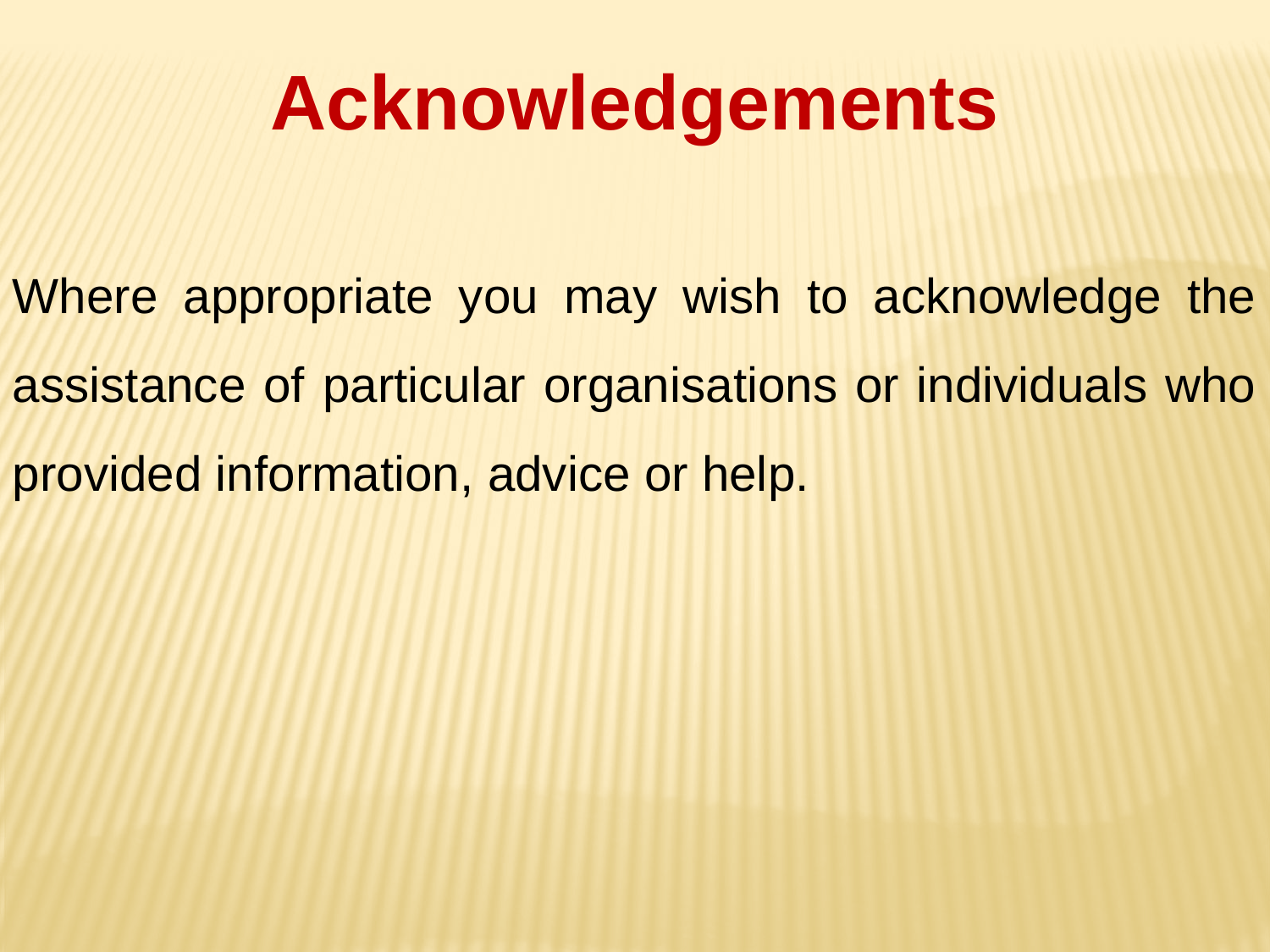

Acknowledgements

Where appropriate you may wish to acknowledge the assistance of particular organisations or individuals who provided information, advice or help.